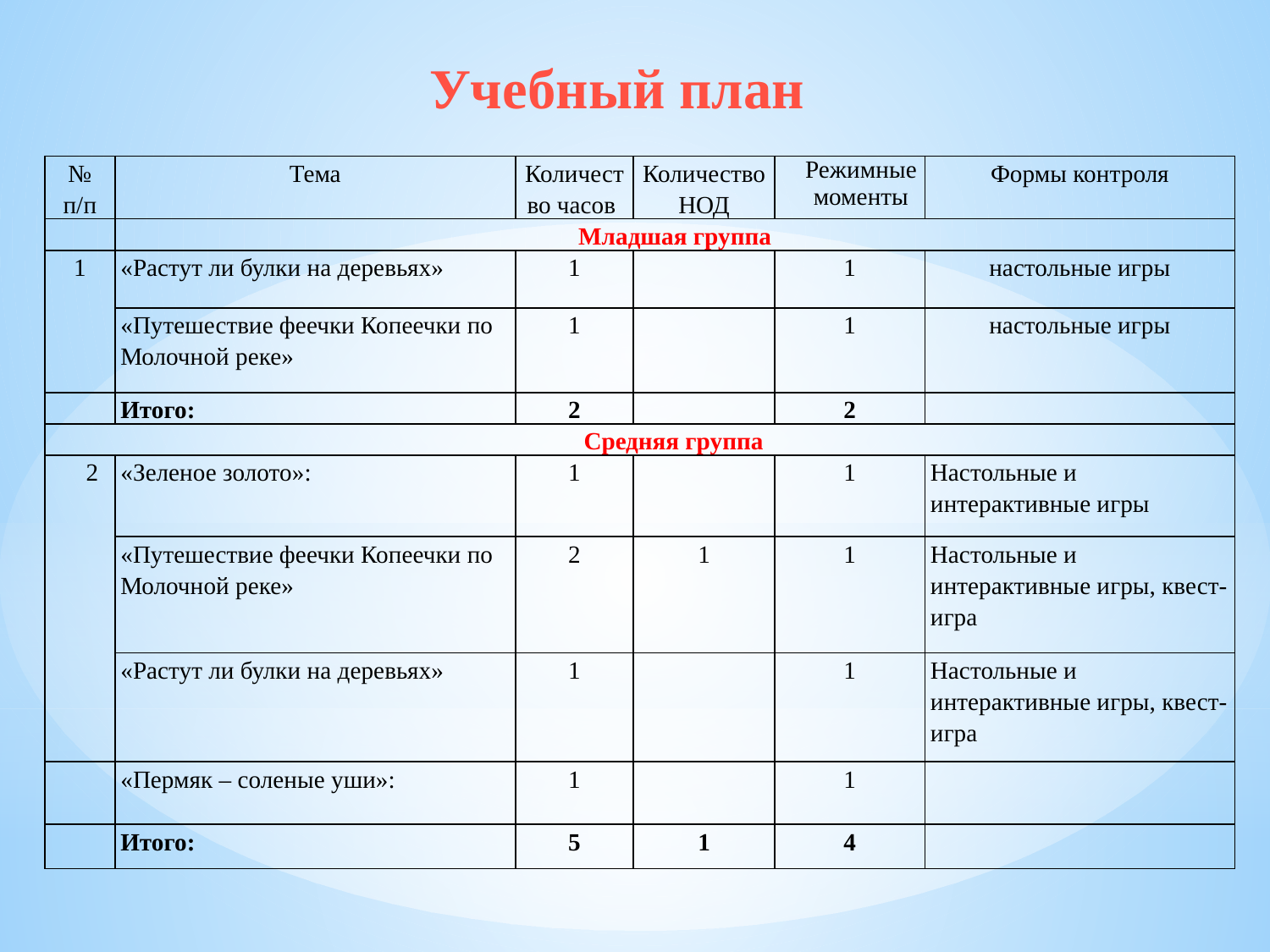

Учебный план
| № п/п | Тема | Количество часов | Количество НОД | Режимные моменты | Формы контроля |
| --- | --- | --- | --- | --- | --- |
|  | Младшая группа |  |  |  |  |
| 1 | «Растут ли булки на деревьях» | 1 |  | 1 | настольные игры |
|  | «Путешествие феечки Копеечки по Молочной реке» | 1 |  | 1 | настольные игры |
|  | Итого: | 2 |  | 2 |  |
| Средняя группа |  |  |  |  |  |
| 2 | «Зеленое золото»: | 1 |  | 1 | Настольные и интерактивные игры |
|  | «Путешествие феечки Копеечки по Молочной реке» | 2 | 1 | 1 | Настольные и интерактивные игры, квест-игра |
|  | «Растут ли булки на деревьях» | 1 |  | 1 | Настольные и интерактивные игры, квест-игра |
|  | «Пермяк – соленые уши»: | 1 |  | 1 |  |
|  | Итого: | 5 | 1 | 4 |  |